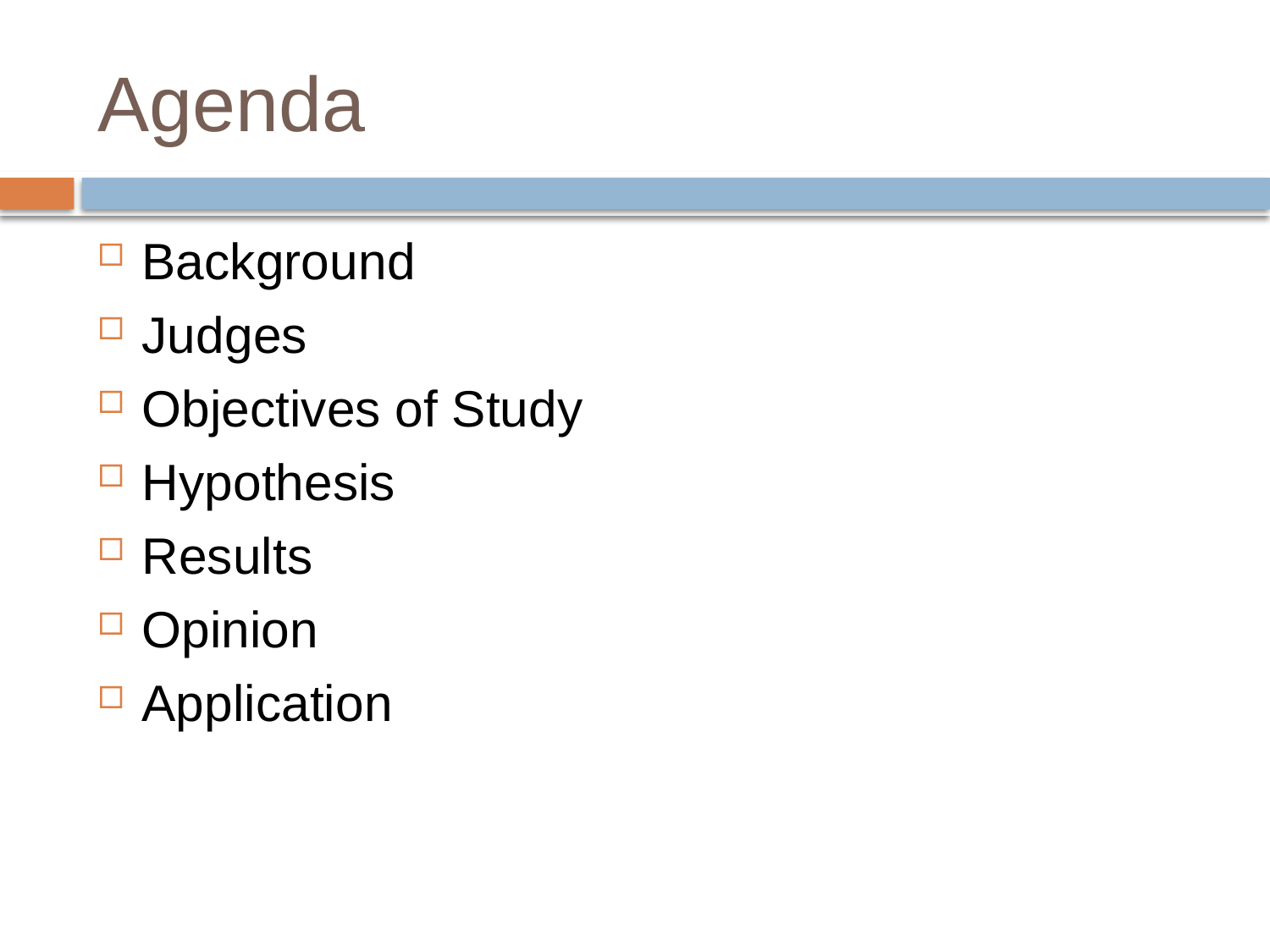

# Agenda
Background
Judges
Objectives of Study
Hypothesis
Results
Opinion
Application